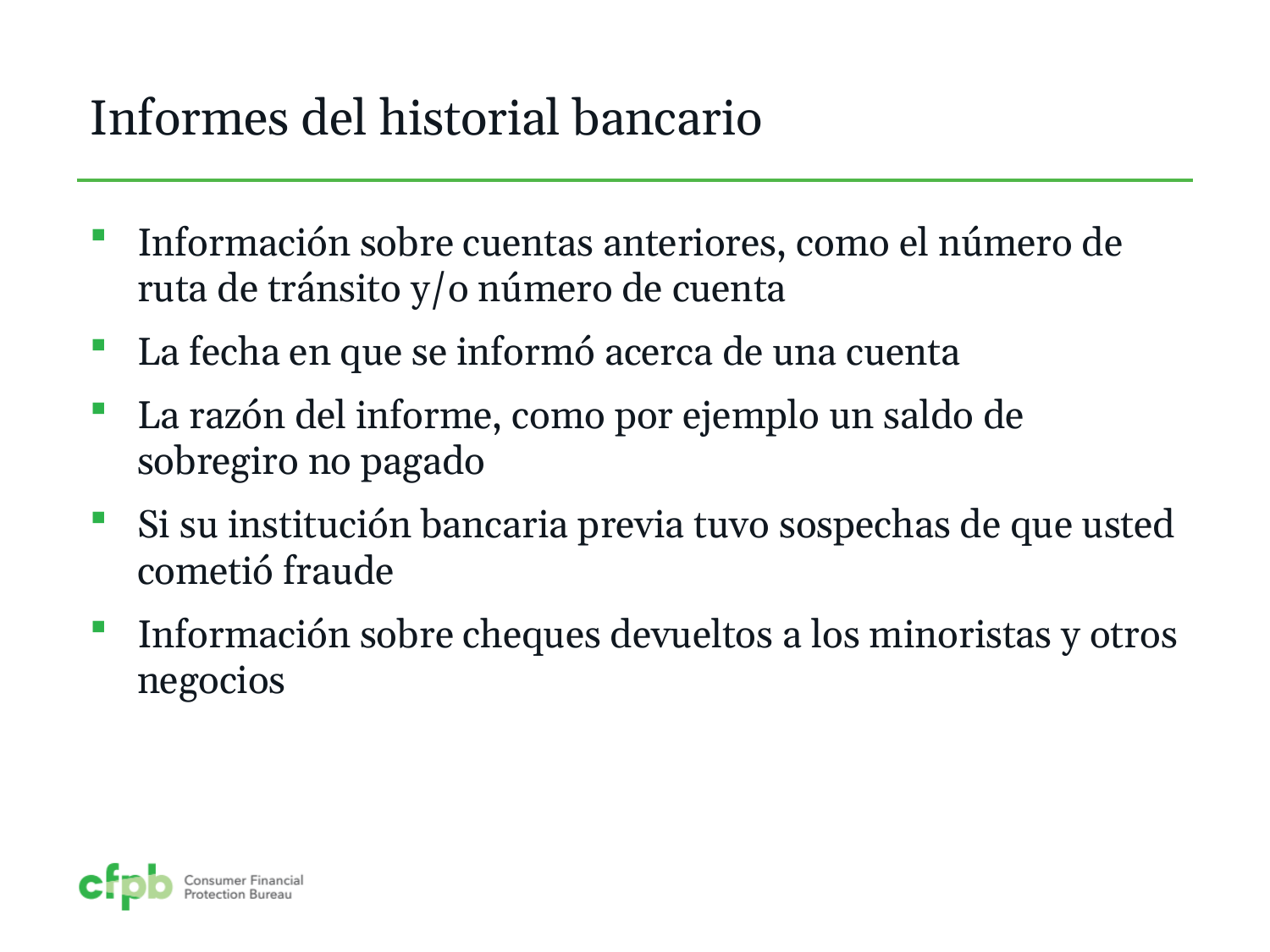

# Informes del historial bancario
Información sobre cuentas anteriores, como el número de ruta de tránsito y/o número de cuenta
La fecha en que se informó acerca de una cuenta
La razón del informe, como por ejemplo un saldo de sobregiro no pagado
Si su institución bancaria previa tuvo sospechas de que usted cometió fraude
Información sobre cheques devueltos a los minoristas y otros negocios